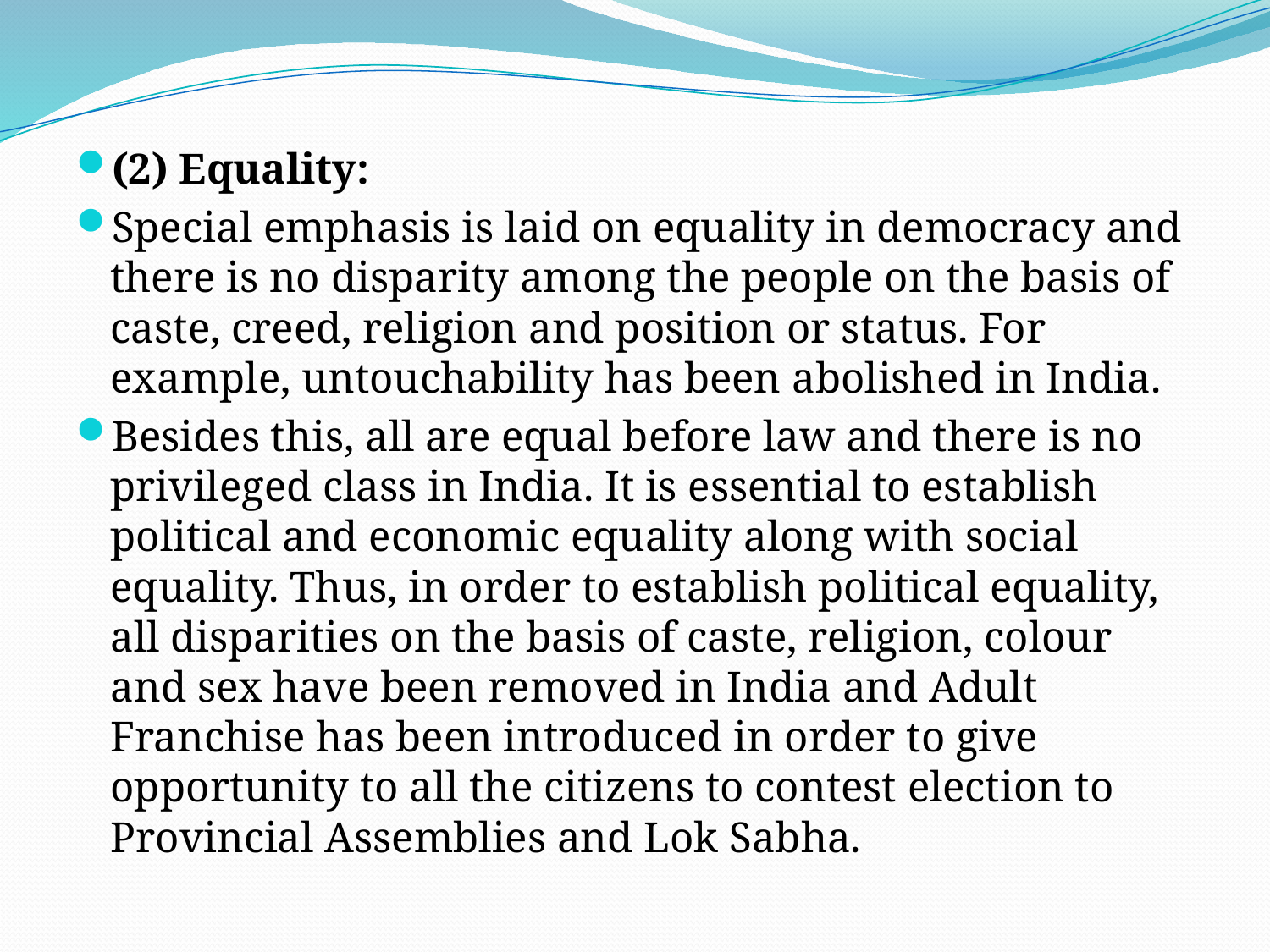

#
(2) Equality:
Special emphasis is laid on equality in democracy and there is no disparity among the people on the basis of caste, creed, religion and position or status. For example, untouchability has been abolished in India.
Besides this, all are equal before law and there is no privileged class in India. It is essential to establish political and economic equality along with social equality. Thus, in order to establish political equality, all disparities on the basis of caste, religion, colour and sex have been removed in India and Adult Franchise has been introduced in order to give opportunity to all the citizens to contest election to Provincial Assemblies and Lok Sabha.